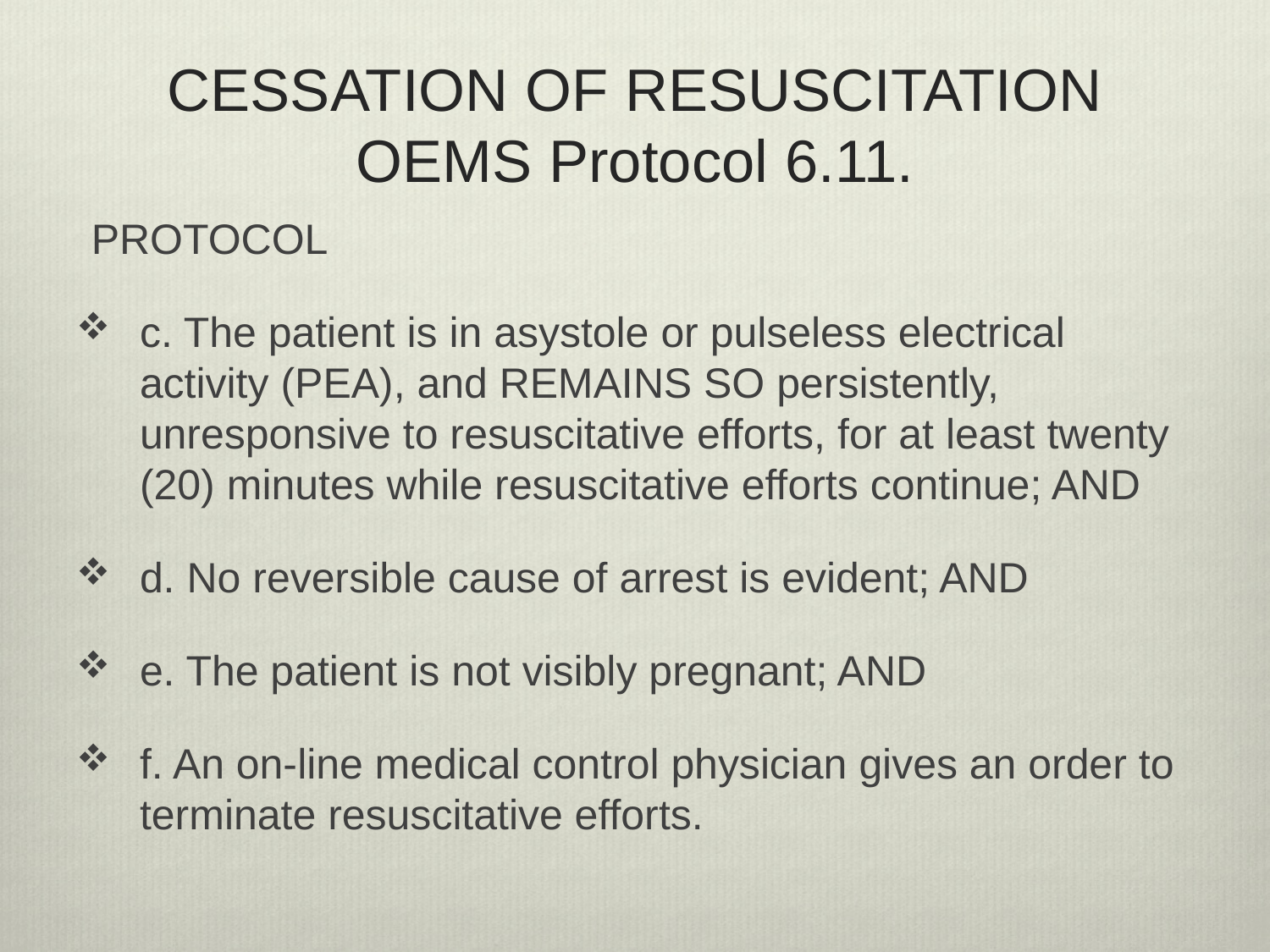

# CESSATION OF RESUSCITATION OEMS Protocol 6.11.
PROTOCOL
c. The patient is in asystole or pulseless electrical activity (PEA), and REMAINS SO persistently, unresponsive to resuscitative efforts, for at least twenty (20) minutes while resuscitative efforts continue; AND
d. No reversible cause of arrest is evident; AND
e. The patient is not visibly pregnant; AND
f. An on-line medical control physician gives an order to terminate resuscitative efforts.